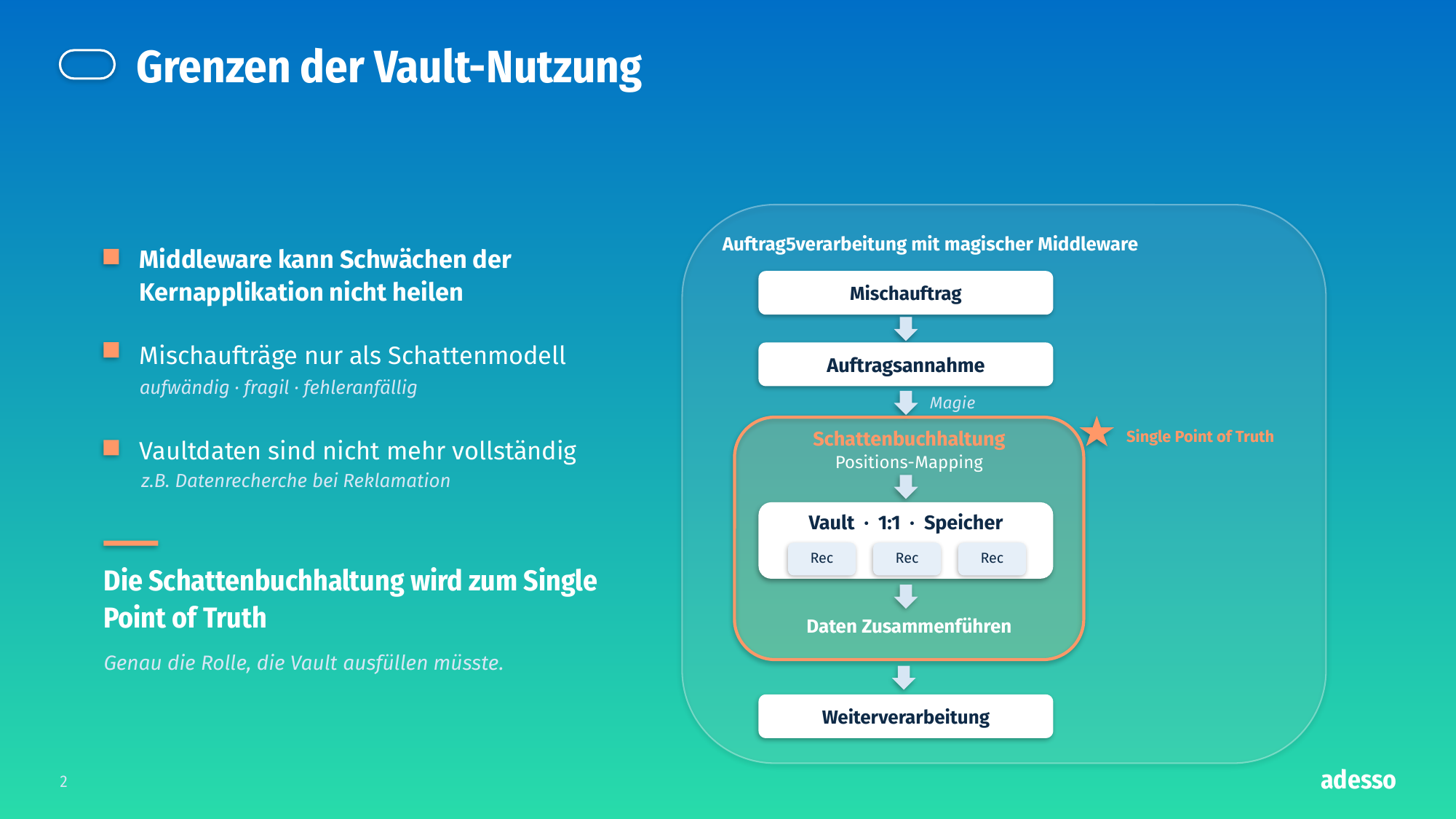

Grenzen der Vault-Nutzung

Auftrag5verarbeitung mit magischer Middleware
Middleware kann Schwächen der Kernapplikation nicht heilen

Mischauftrag

Mischaufträge nur als Schattenmodell

Auftragsannahme
aufwändig · fragil · fehleranfällig
Magie

Schattenbuchhaltung
Single Point of Truth
Vaultdaten sind nicht mehr vollständig

Positions-Mapping
z.B. Datenrecherche bei Reklamation

Vault  ·  1:1  ·  Speicher
Rec
Rec
Rec

Die Schattenbuchhaltung wird zum Single Point of Truth

Daten Zusammenführen
Genau die Rolle, die Vault ausfüllen müsste.

Weiterverarbeitung
adesso
2